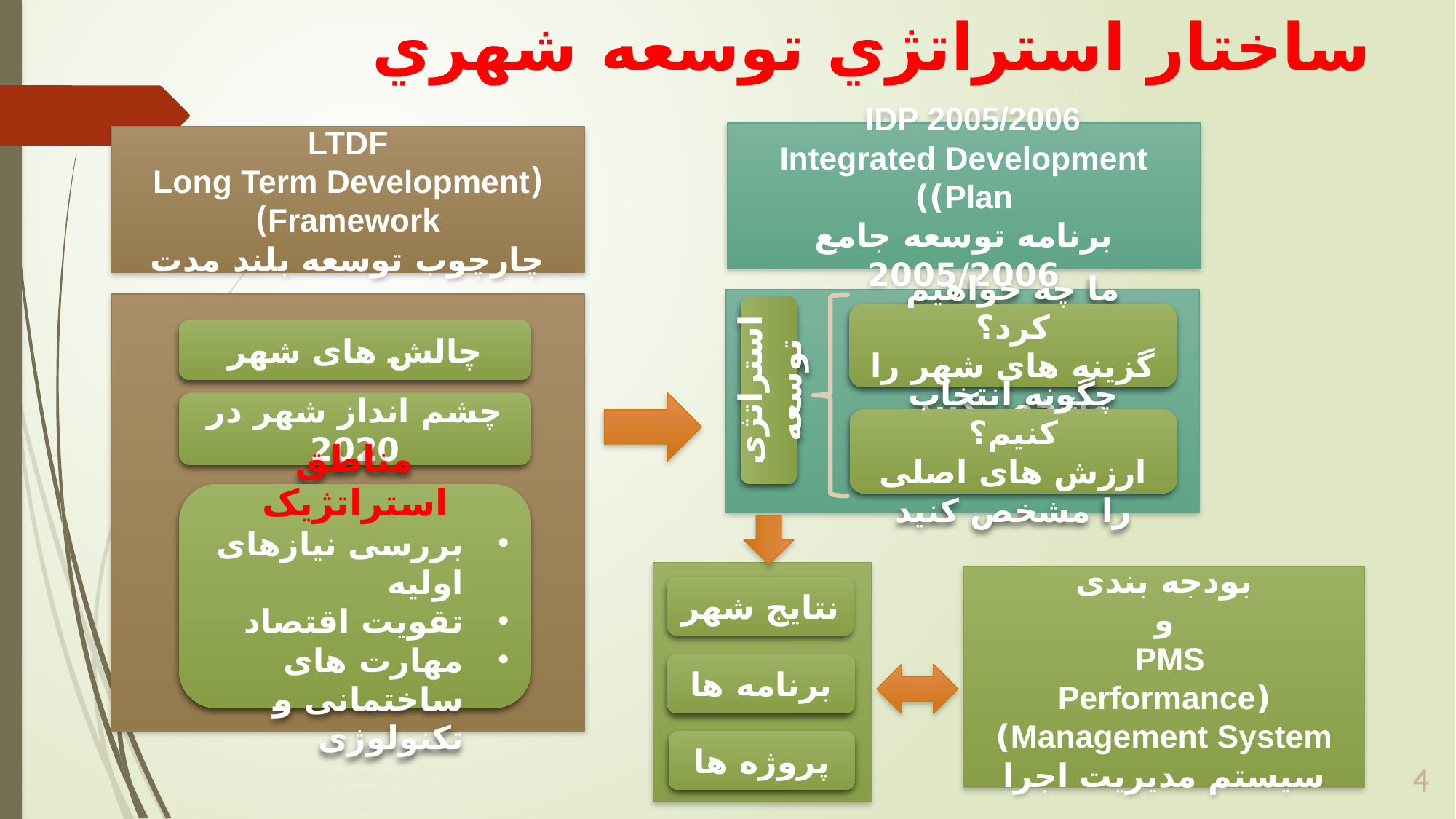

# ساختار استراتژي توسعه شهري
  IDP 2005/2006
Integrated Development Plan))
برنامه توسعه جامع 2005/2006
LTDF
(Long Term Development Framework)
چارچوب توسعه بلند مدت

ما چه خواهیم کرد؟
گزینه های شهر را مشخص کنید
چالش های شهر
استراتژی توسعه
چشم انداز شهر در 2020

چگونه انتخاب کنیم؟
ارزش های اصلی را مشخص کنید
مناطق استراتژیک
بررسی نیازهای اولیه
تقویت اقتصاد
مهارت های ساختمانی و تکنولوژی

بودجه بندی
و
PMS
(Performance Management System)
سیستم مدیریت اجرا

نتایج شهر
برنامه ها

پروژه ها
4